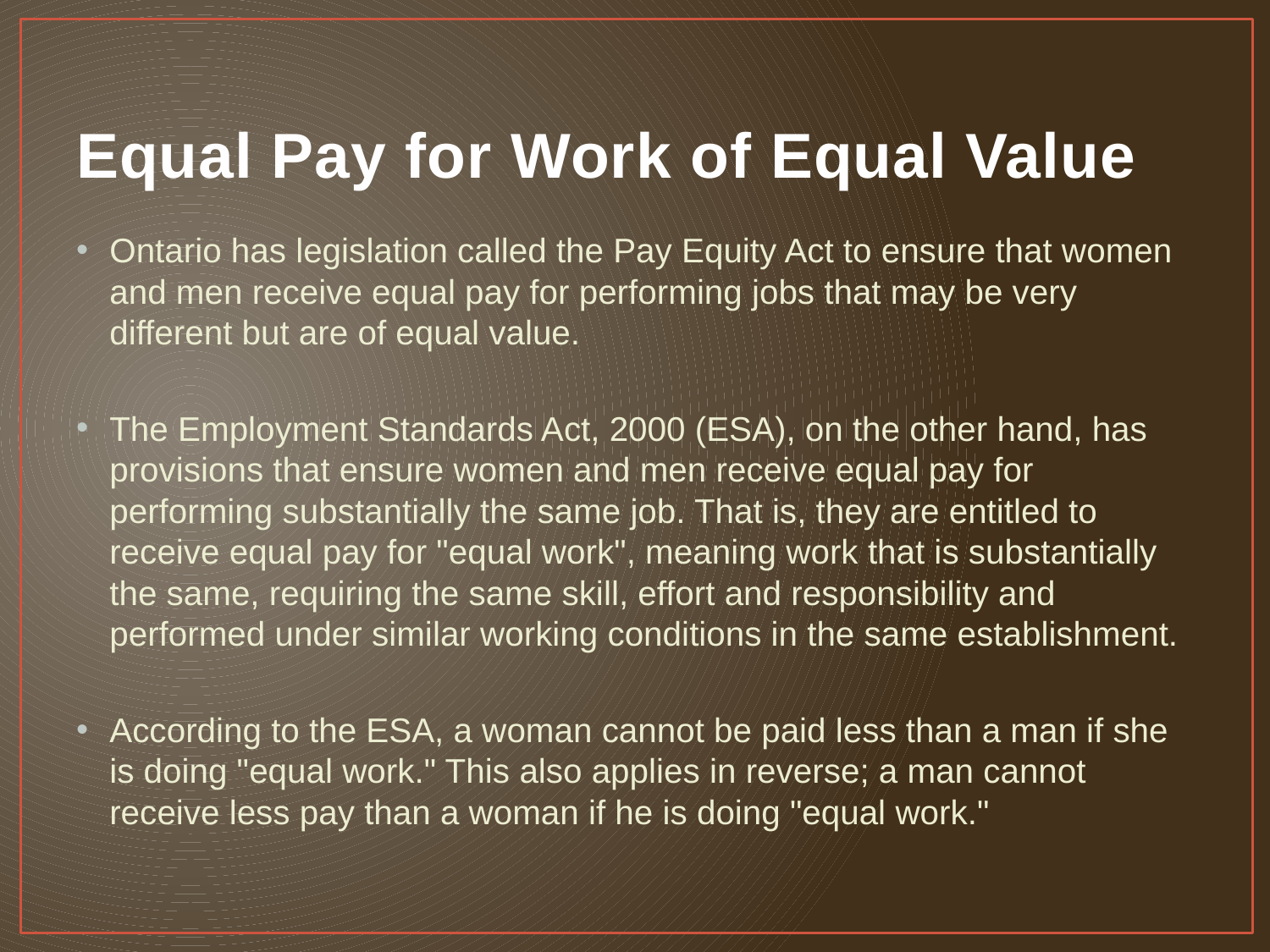

# Equal Pay for Work of Equal Value
Ontario has legislation called the Pay Equity Act to ensure that women and men receive equal pay for performing jobs that may be very different but are of equal value.

The Employment Standards Act, 2000 (ESA), on the other hand, has provisions that ensure women and men receive equal pay for performing substantially the same job. That is, they are entitled to receive equal pay for "equal work", meaning work that is substantially the same, requiring the same skill, effort and responsibility and performed under similar working conditions in the same establishment.

According to the ESA, a woman cannot be paid less than a man if she is doing "equal work." This also applies in reverse; a man cannot receive less pay than a woman if he is doing "equal work."